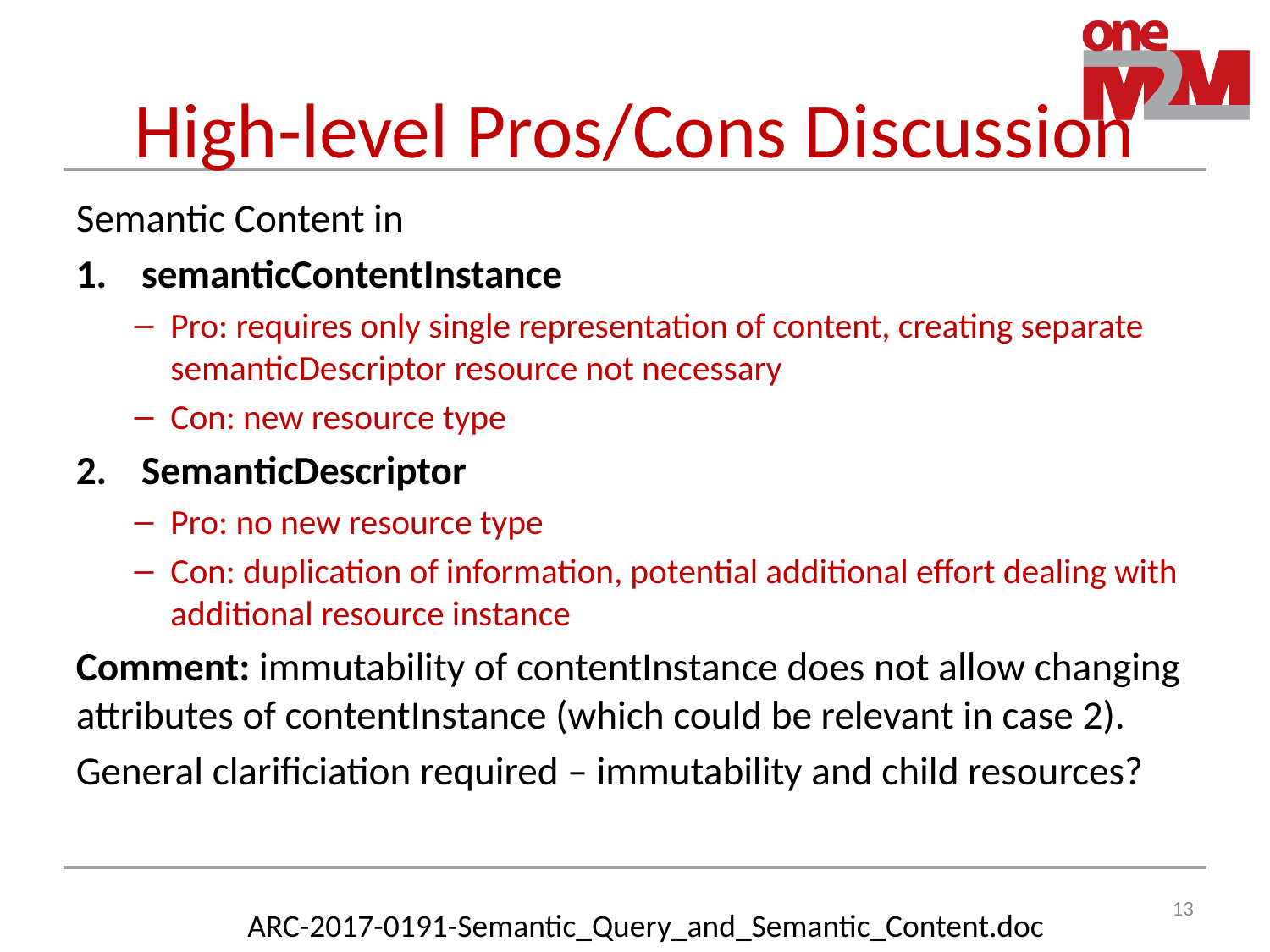

High-level Pros/Cons Discussion
Semantic Content in
semanticContentInstance
Pro: requires only single representation of content, creating separate semanticDescriptor resource not necessary
Con: new resource type
SemanticDescriptor
Pro: no new resource type
Con: duplication of information, potential additional effort dealing with additional resource instance
Comment: immutability of contentInstance does not allow changing attributes of contentInstance (which could be relevant in case 2).
General clarificiation required – immutability and child resources?
13
ARC-2017-0191-Semantic_Query_and_Semantic_Content.doc